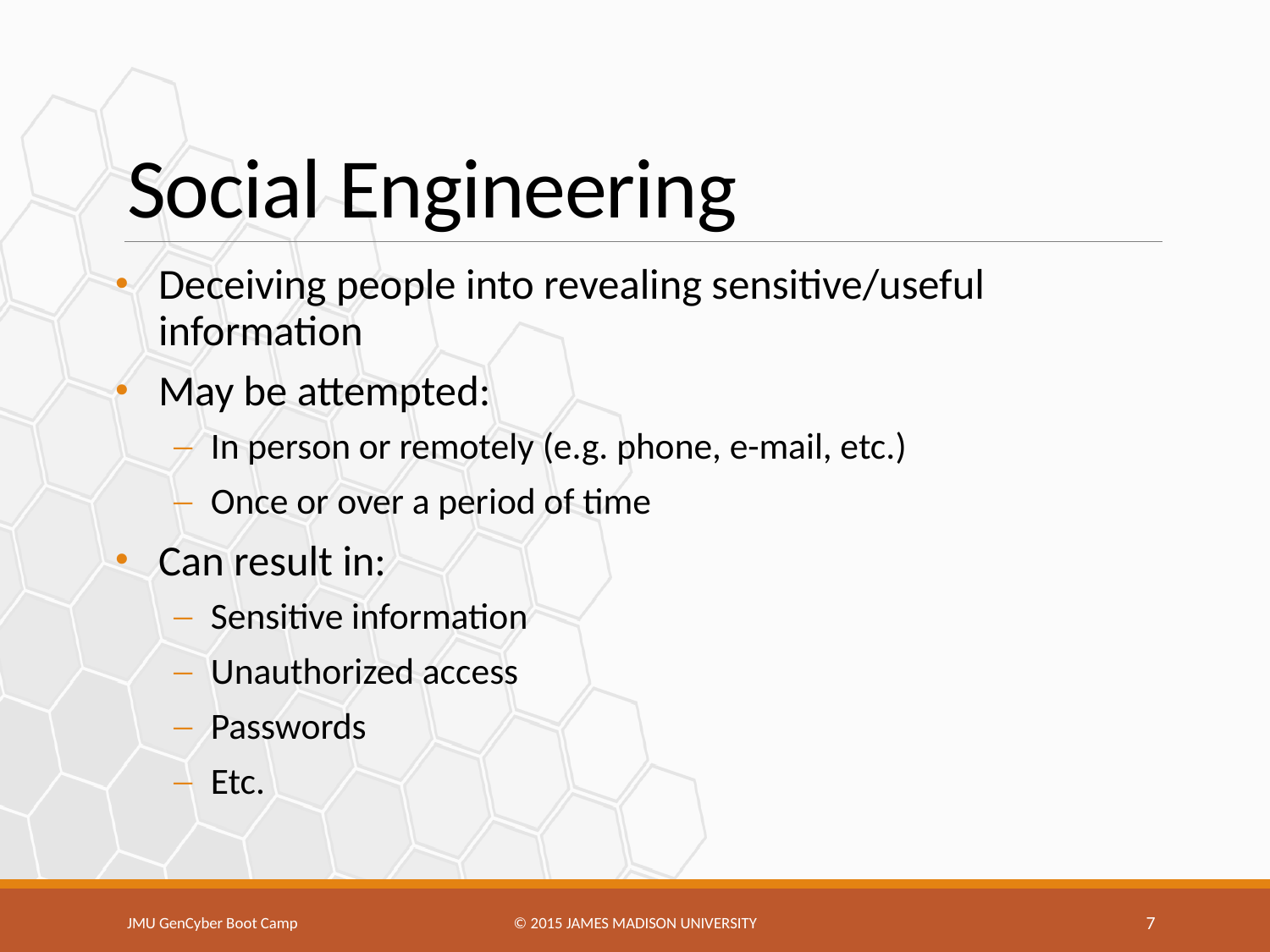

# Social Engineering
Deceiving people into revealing sensitive/useful information
May be attempted:
In person or remotely (e.g. phone, e-mail, etc.)
Once or over a period of time
Can result in:
Sensitive information
Unauthorized access
Passwords
Etc.
JMU GenCyber Boot Camp
© 2015 James Madison university
7